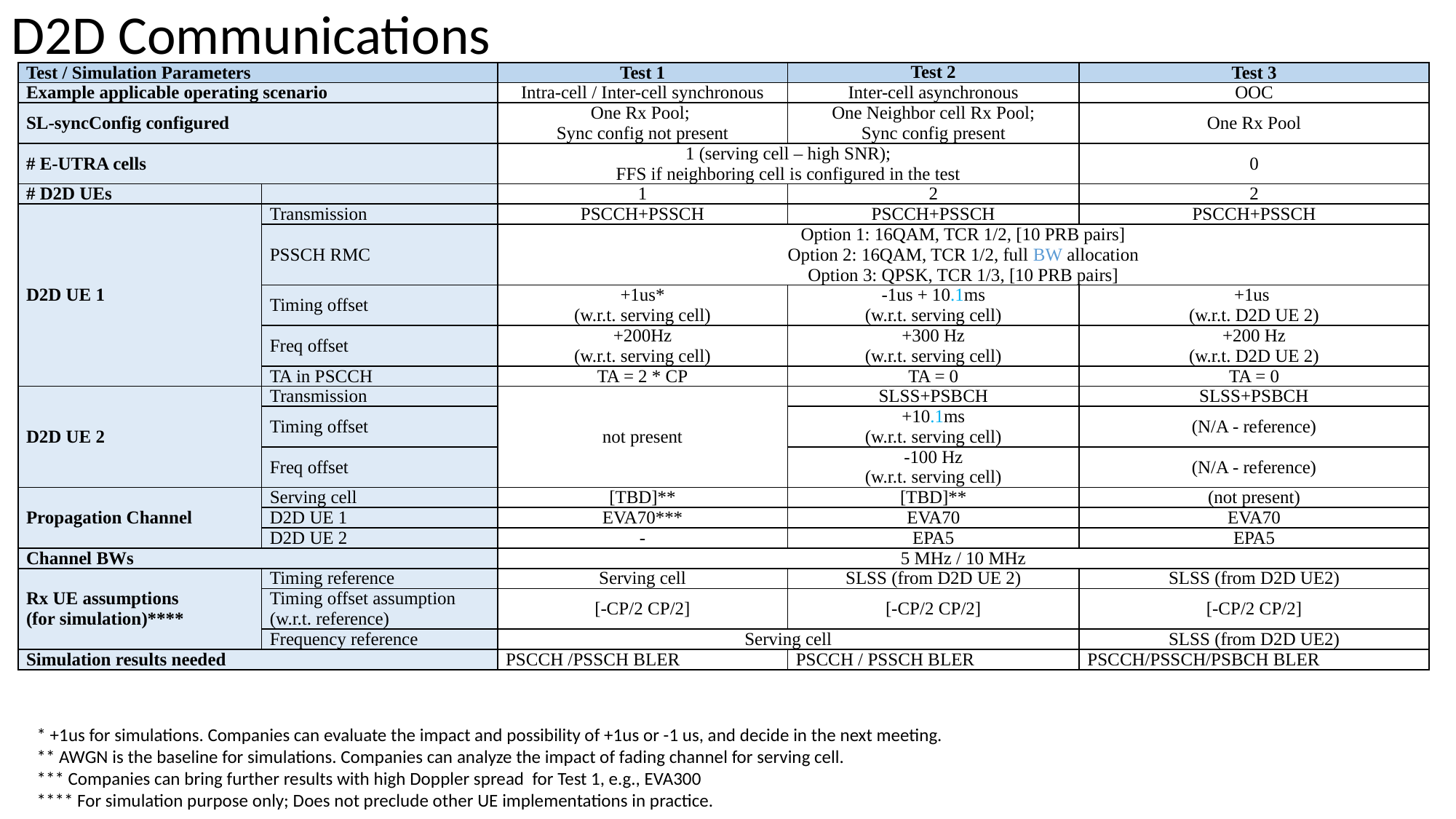

# D2D Communications
| Test / Simulation Parameters |  | Test 1 | Test 2 | Test 3 |
| --- | --- | --- | --- | --- |
| Example applicable operating scenario |  | Intra-cell / Inter-cell synchronous | Inter-cell asynchronous | OOC |
| SL-syncConfig configured |  | One Rx Pool; Sync config not present | One Neighbor cell Rx Pool; Sync config present | One Rx Pool |
| # E-UTRA cells |  | 1 (serving cell – high SNR); FFS if neighboring cell is configured in the test |  | 0 |
| # D2D UEs |  | 1 | 2 | 2 |
| D2D UE 1 | Transmission | PSCCH+PSSCH | PSCCH+PSSCH | PSCCH+PSSCH |
|  | PSSCH RMC | Option 1: 16QAM, TCR 1/2, [10 PRB pairs] Option 2: 16QAM, TCR 1/2, full BW allocation Option 3: QPSK, TCR 1/3, [10 PRB pairs] |  |  |
|  | Timing offset | +1us\* (w.r.t. serving cell) | -1us + 10.1ms (w.r.t. serving cell) | +1us (w.r.t. D2D UE 2) |
|  | Freq offset | +200Hz (w.r.t. serving cell) | +300 Hz (w.r.t. serving cell) | +200 Hz (w.r.t. D2D UE 2) |
|  | TA in PSCCH | TA = 2 \* CP | TA = 0 | TA = 0 |
| D2D UE 2 | Transmission | not present | SLSS+PSBCH | SLSS+PSBCH |
|  | Timing offset |  | +10.1ms (w.r.t. serving cell) | (N/A - reference) |
|  | Freq offset |  | -100 Hz (w.r.t. serving cell) | (N/A - reference) |
| Propagation Channel | Serving cell | [TBD]\*\* | [TBD]\*\* | (not present) |
|  | D2D UE 1 | EVA70\*\*\* | EVA70 | EVA70 |
|  | D2D UE 2 | - | EPA5 | EPA5 |
| Channel BWs |  | 5 MHz / 10 MHz |  |  |
| Rx UE assumptions (for simulation)\*\*\*\* | Timing reference | Serving cell | SLSS (from D2D UE 2) | SLSS (from D2D UE2) |
|  | Timing offset assumption (w.r.t. reference) | [-CP/2 CP/2] | [-CP/2 CP/2] | [-CP/2 CP/2] |
|  | Frequency reference | Serving cell |  | SLSS (from D2D UE2) |
| Simulation results needed |  | PSCCH /PSSCH BLER | PSCCH / PSSCH BLER | PSCCH/PSSCH/PSBCH BLER |
* +1us for simulations. Companies can evaluate the impact and possibility of +1us or -1 us, and decide in the next meeting.
** AWGN is the baseline for simulations. Companies can analyze the impact of fading channel for serving cell.
*** Companies can bring further results with high Doppler spread  for Test 1, e.g., EVA300
**** For simulation purpose only; Does not preclude other UE implementations in practice.